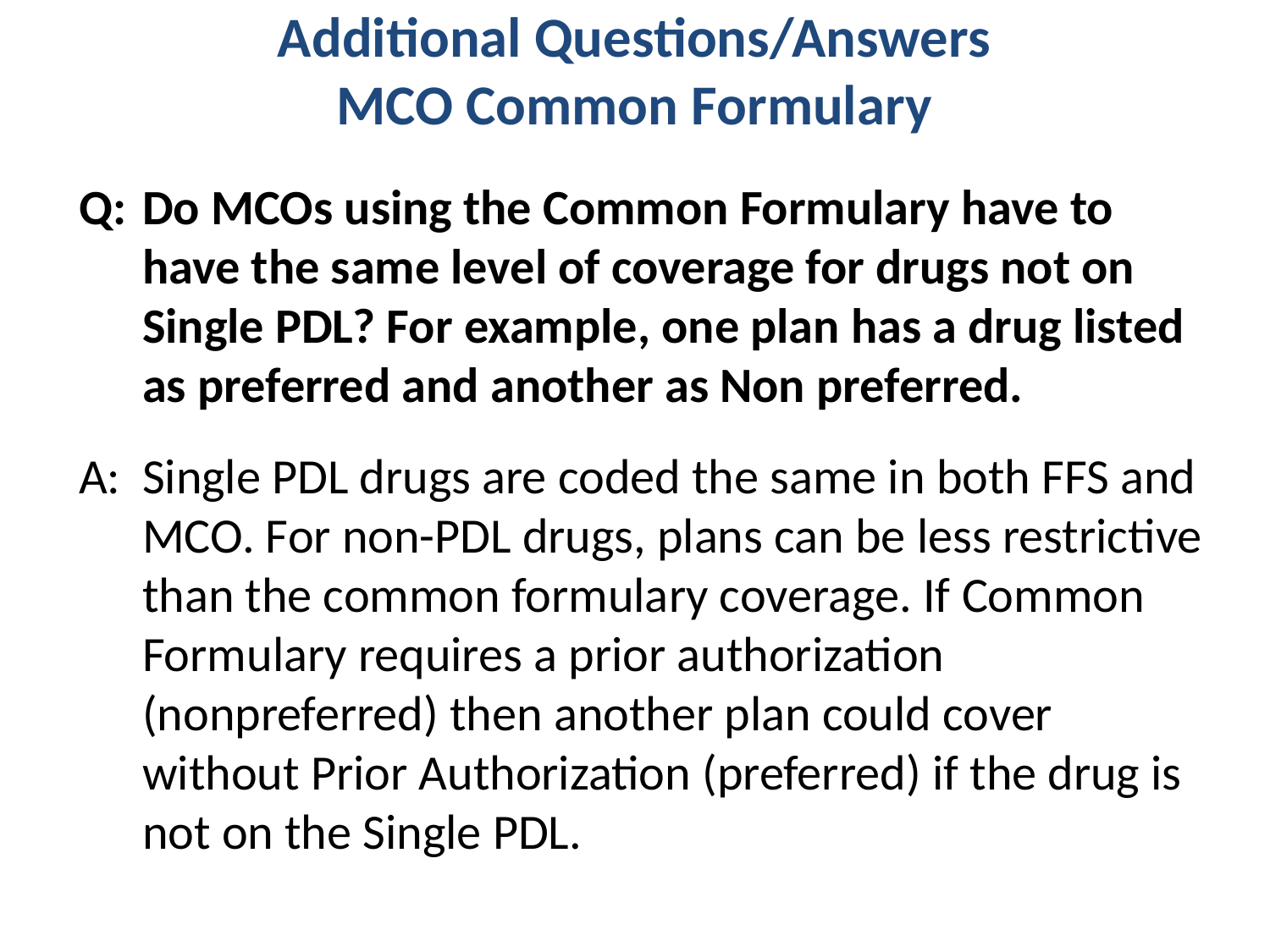

# Additional Questions/Answers MCO Common Formulary
Q:	Do MCOs using the Common Formulary have to have the same level of coverage for drugs not on Single PDL? For example, one plan has a drug listed as preferred and another as Non preferred.

A:	Single PDL drugs are coded the same in both FFS and MCO. For non-PDL drugs, plans can be less restrictive than the common formulary coverage. If Common Formulary requires a prior authorization (nonpreferred) then another plan could cover without Prior Authorization (preferred) if the drug is not on the Single PDL.